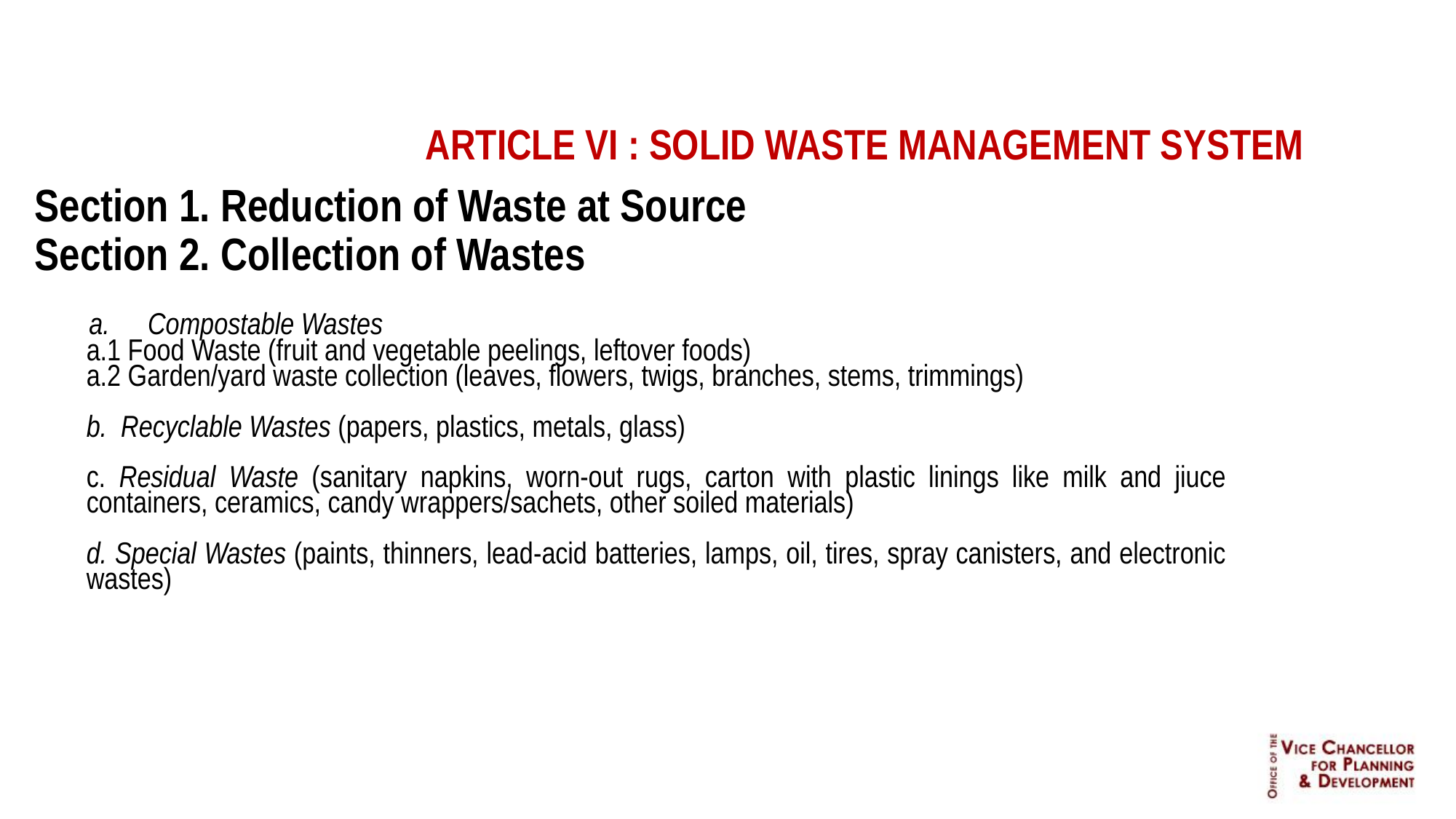

ARTICLE VI : SOLID WASTE MANAGEMENT SYSTEM
Section 1. Reduction of Waste at Source
Section 2. Collection of Wastes

Compostable Wastes
a.1 Food Waste (fruit and vegetable peelings, leftover foods)
a.2 Garden/yard waste collection (leaves, flowers, twigs, branches, stems, trimmings)

b.  Recyclable Wastes (papers, plastics, metals, glass)

c. Residual Waste (sanitary napkins, worn-out rugs, carton with plastic linings like milk and jiuce containers, ceramics, candy wrappers/sachets, other soiled materials)

d. Special Wastes (paints, thinners, lead-acid batteries, lamps, oil, tires, spray canisters, and electronic wastes)